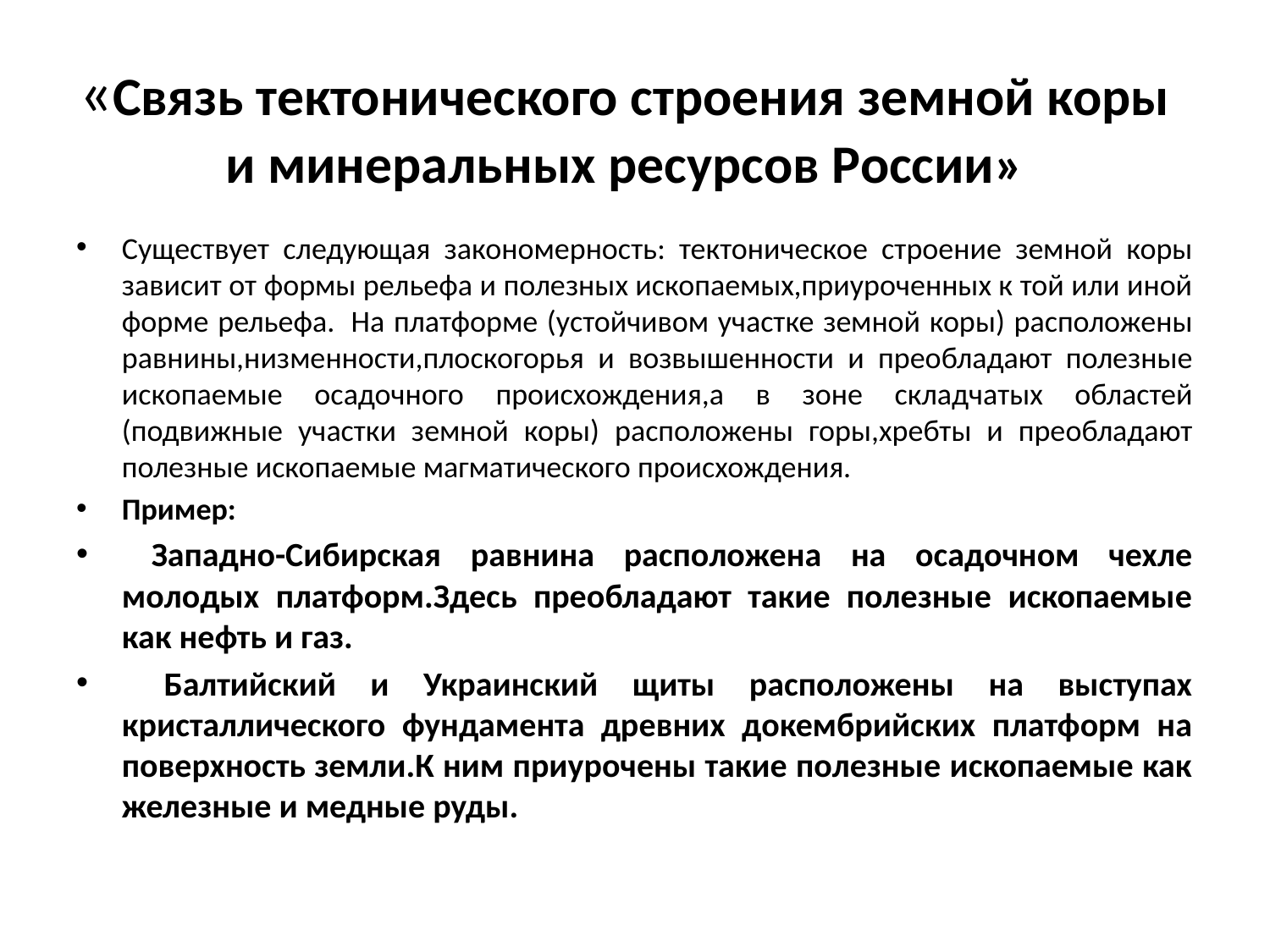

# «Связь тектонического строения земной коры и минеральных ресурсов России»
Существует следующая закономерность: тектоническое строение земной коры зависит от формы рельефа и полезных ископаемых,приуроченных к той или иной форме рельефа.  На платформе (устойчивом участке земной коры) расположены равнины,низменности,плоскогорья и возвышенности и преобладают полезные ископаемые осадочного происхождения,а в зоне складчатых областей (подвижные участки земной коры) расположены горы,хребты и преобладают полезные ископаемые магматического происхождения.
Пример:
 Западно-Сибирская равнина расположена на осадочном чехле молодых платформ.Здесь преобладают такие полезные ископаемые как нефть и газ.
  Балтийский и Украинский щиты расположены на выступах кристаллического фундамента древних докембрийских платформ на поверхность земли.К ним приурочены такие полезные ископаемые как железные и медные руды.